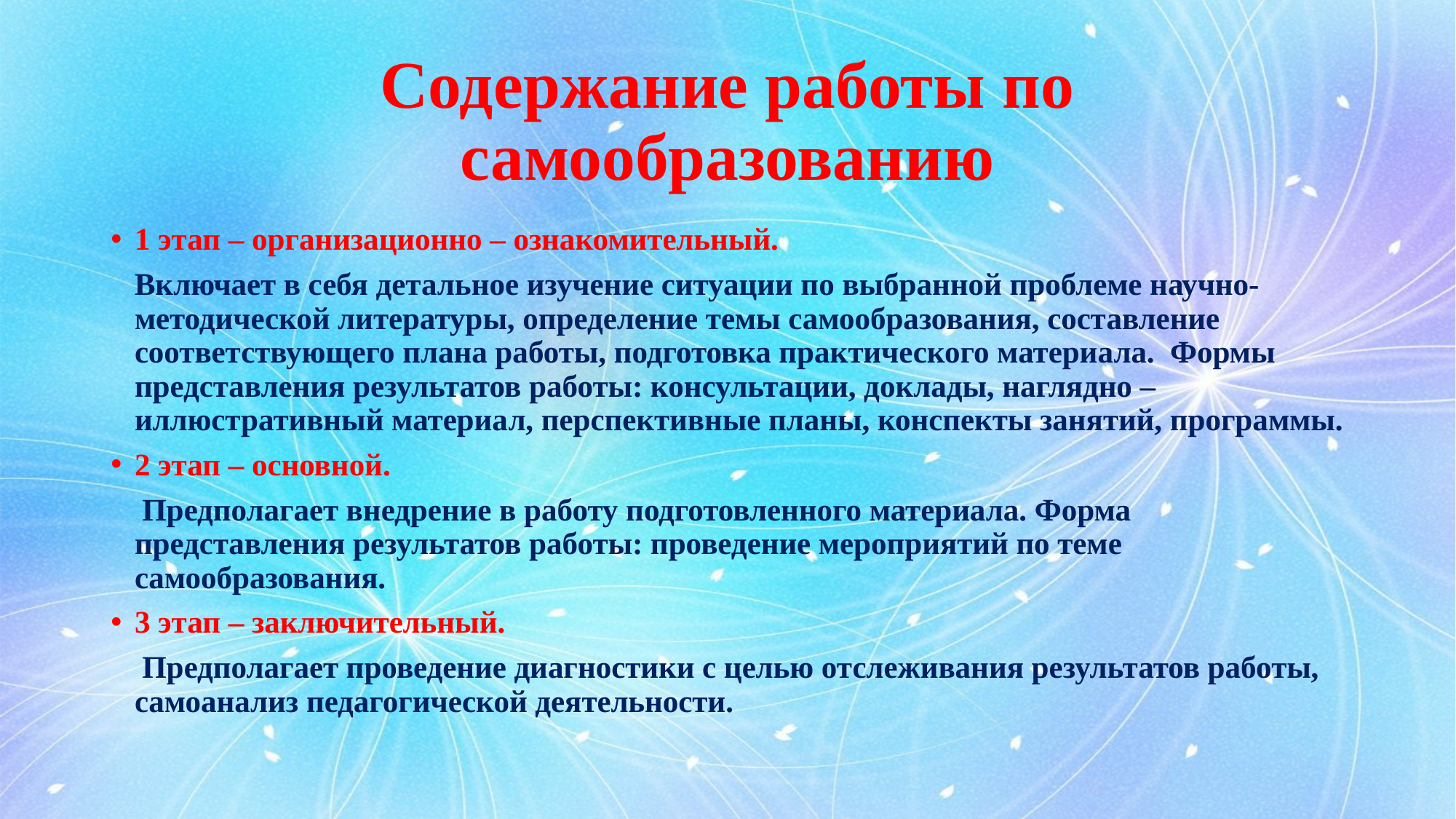

# Содержание работы по самообразованию
1 этап – организационно – ознакомительный.
   Включает в себя детальное изучение ситуации по выбранной проблеме научно-методической литературы, определение темы самообразования, составление соответствующего плана работы, подготовка практического материала.  Формы представления результатов работы: консультации, доклады, наглядно – иллюстративный материал, перспективные планы, конспекты занятий, программы.
2 этап – основной.
    Предполагает внедрение в работу подготовленного материала. Форма представления результатов работы: проведение мероприятий по теме самообразования.
3 этап – заключительный.
    Предполагает проведение диагностики с целью отслеживания результатов работы, самоанализ педагогической деятельности.